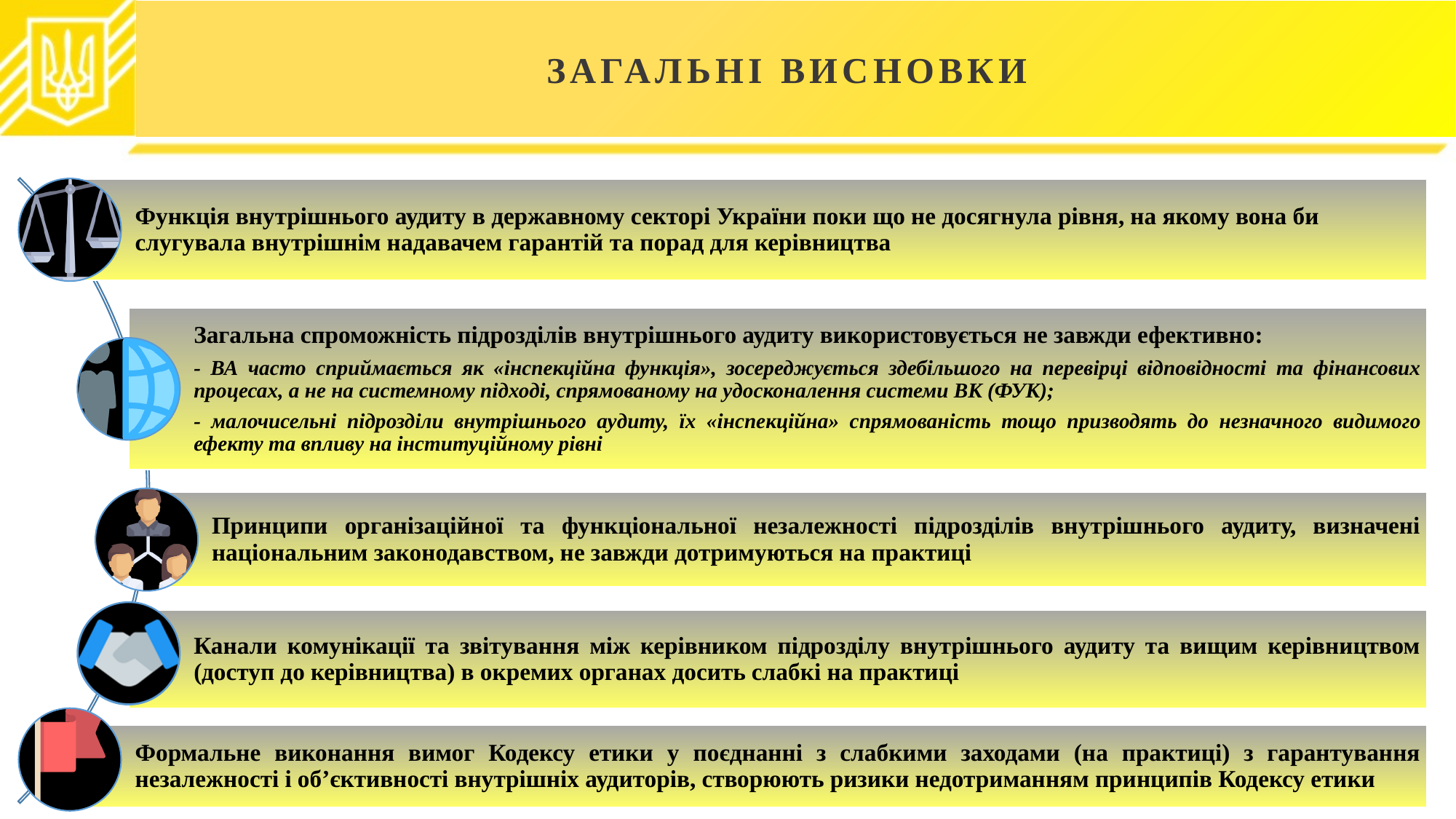

# ЗАГАЛЬНІ ВИСНОВКИ
Функція внутрішнього аудиту в державному секторі України поки що не досягнула рівня, на якому вона би слугувала внутрішнім надавачем гарантій та порад для керівництва
Загальна спроможність підрозділів внутрішнього аудиту використовується не завжди ефективно:
- ВА часто сприймається як «інспекційна функція», зосереджується здебільшого на перевірці відповідності та фінансових процесах, а не на системному підході, спрямованому на удосконалення системи ВК (ФУК);
- малочисельні підрозділи внутрішнього аудиту, їх «інспекційна» спрямованість тощо призводять до незначного видимого ефекту та впливу на інституційному рівні
Принципи організаційної та функціональної незалежності підрозділів внутрішнього аудиту, визначені національним законодавством, не завжди дотримуються на практиці
Канали комунікації та звітування між керівником підрозділу внутрішнього аудиту та вищим керівництвом (доступ до керівництва) в окремих органах досить слабкі на практиці
Формальне виконання вимог Кодексу етики у поєднанні з слабкими заходами (на практиці) з гарантування незалежності і об’єктивності внутрішніх аудиторів, створюють ризики недотриманням принципів Кодексу етики